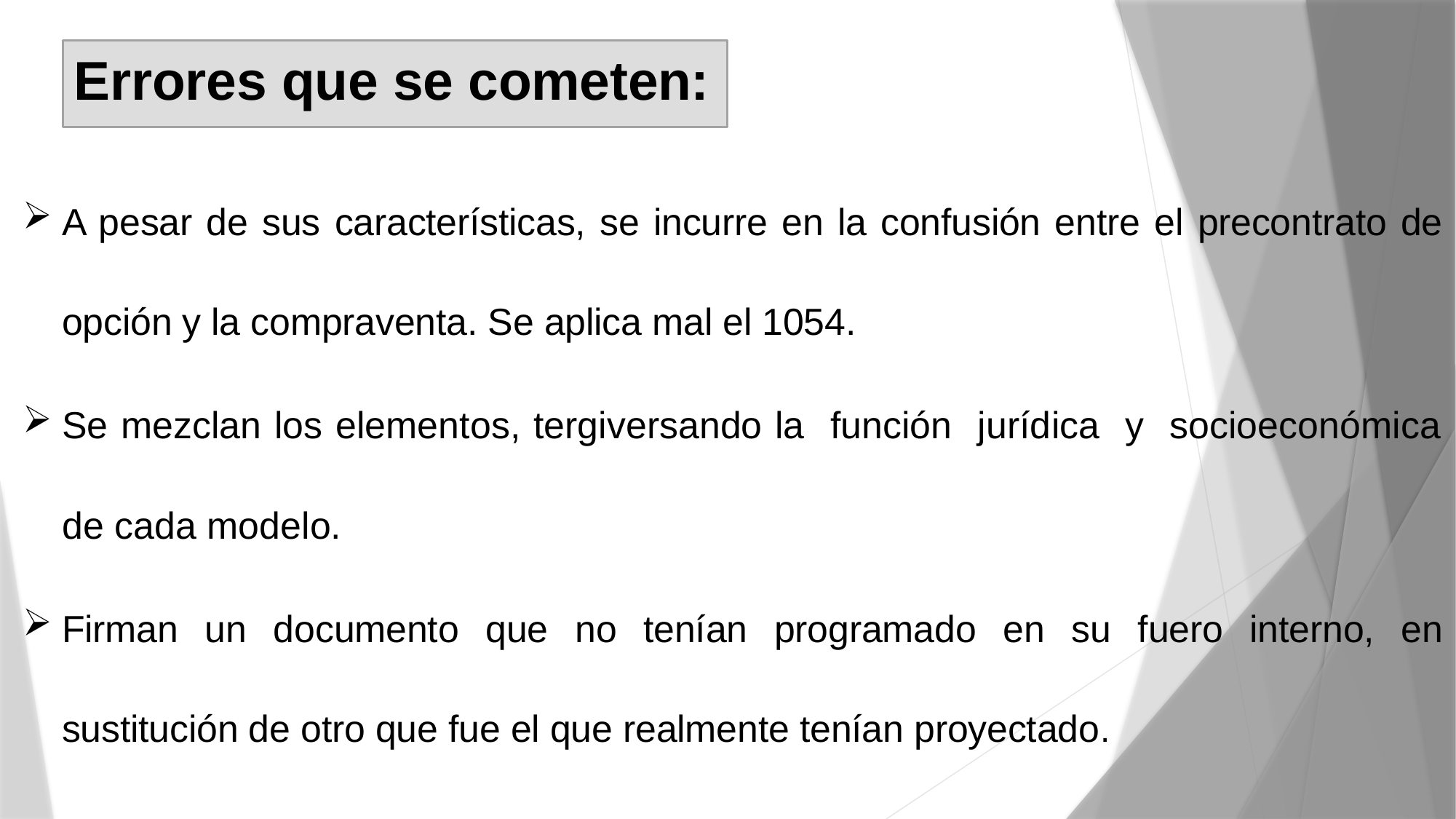

# Errores que se cometen:
A pesar de sus características, se incurre en la confusión entre el precontrato de opción y la compraventa. Se aplica mal el 1054.
Se mezclan los elementos, tergiversando la  función  jurídica  y  socioeconómica de cada modelo.
Firman un documento que no tenían programado en su fuero interno, en sustitución de otro que fue el que realmente tenían proyectado.